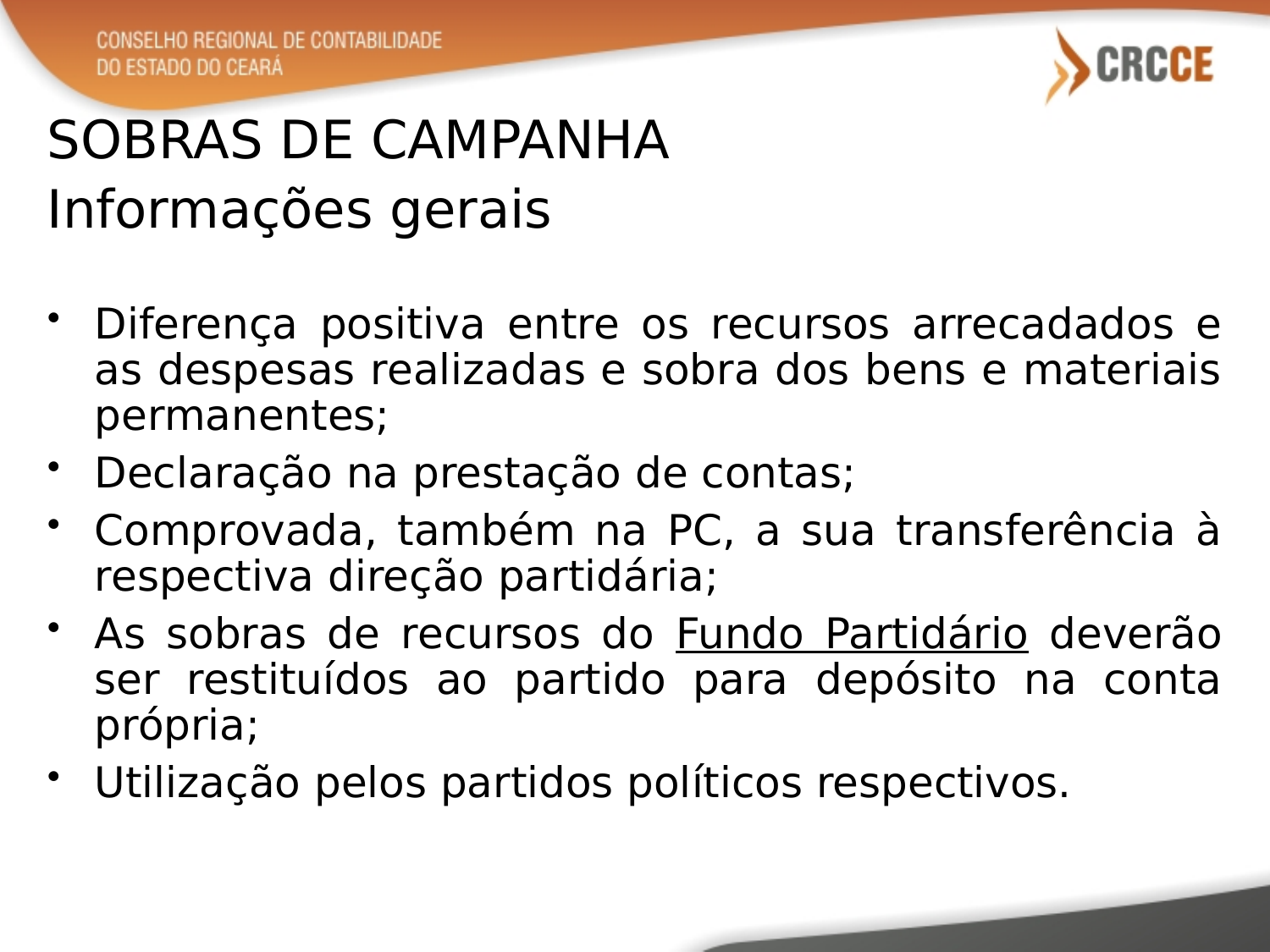

SOBRAS DE CAMPANHA
Informações gerais
Diferença positiva entre os recursos arrecadados e as despesas realizadas e sobra dos bens e materiais permanentes;
Declaração na prestação de contas;
Comprovada, também na PC, a sua transferência à respectiva direção partidária;
As sobras de recursos do Fundo Partidário deverão ser restituídos ao partido para depósito na conta própria;
Utilização pelos partidos políticos respectivos.